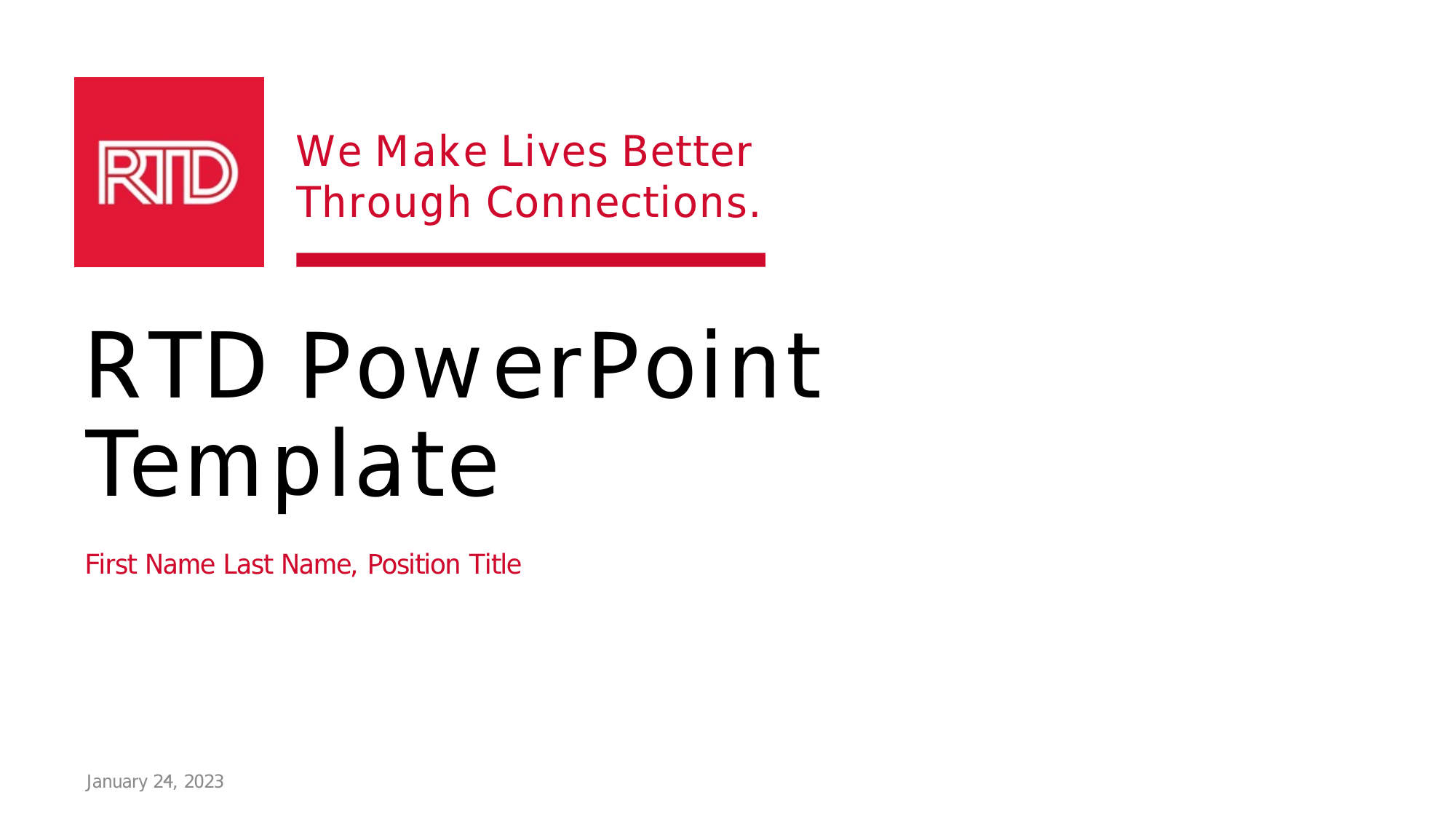

# RTD PowerPoint Template
First Name Last Name, Position Title
January 24, 2023